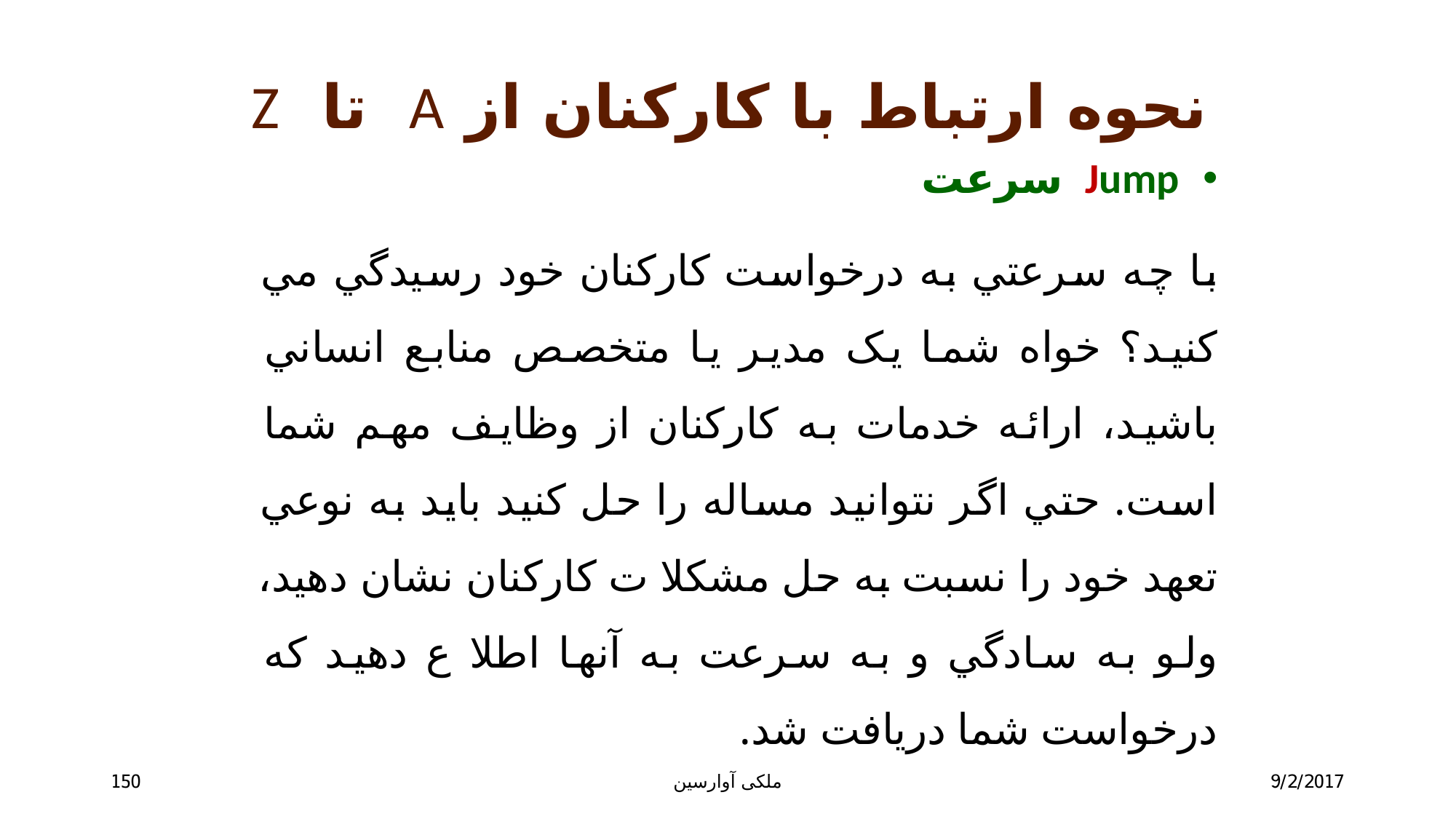

# نحوه ارتباط با کارکنان از A  تا  Z
 Jump  سرعت
با چه سرعتي به درخواست کارکنان خود رسيدگي مي کنيد؟ خواه شما يک مدير يا متخصص منابع انساني باشيد، ارائه خدمات به کارکنان از وظايف مهم شما است. حتي اگر نتوانيد مساله را حل کنيد بايد به نوعي تعهد خود را نسبت به حل مشکلا ت کارکنان نشان دهيد، ولو به سادگي و به سرعت به آنها اطلا ع دهيد که درخواست شما دريافت شد.

150
ملکی آوارسین
9/2/2017